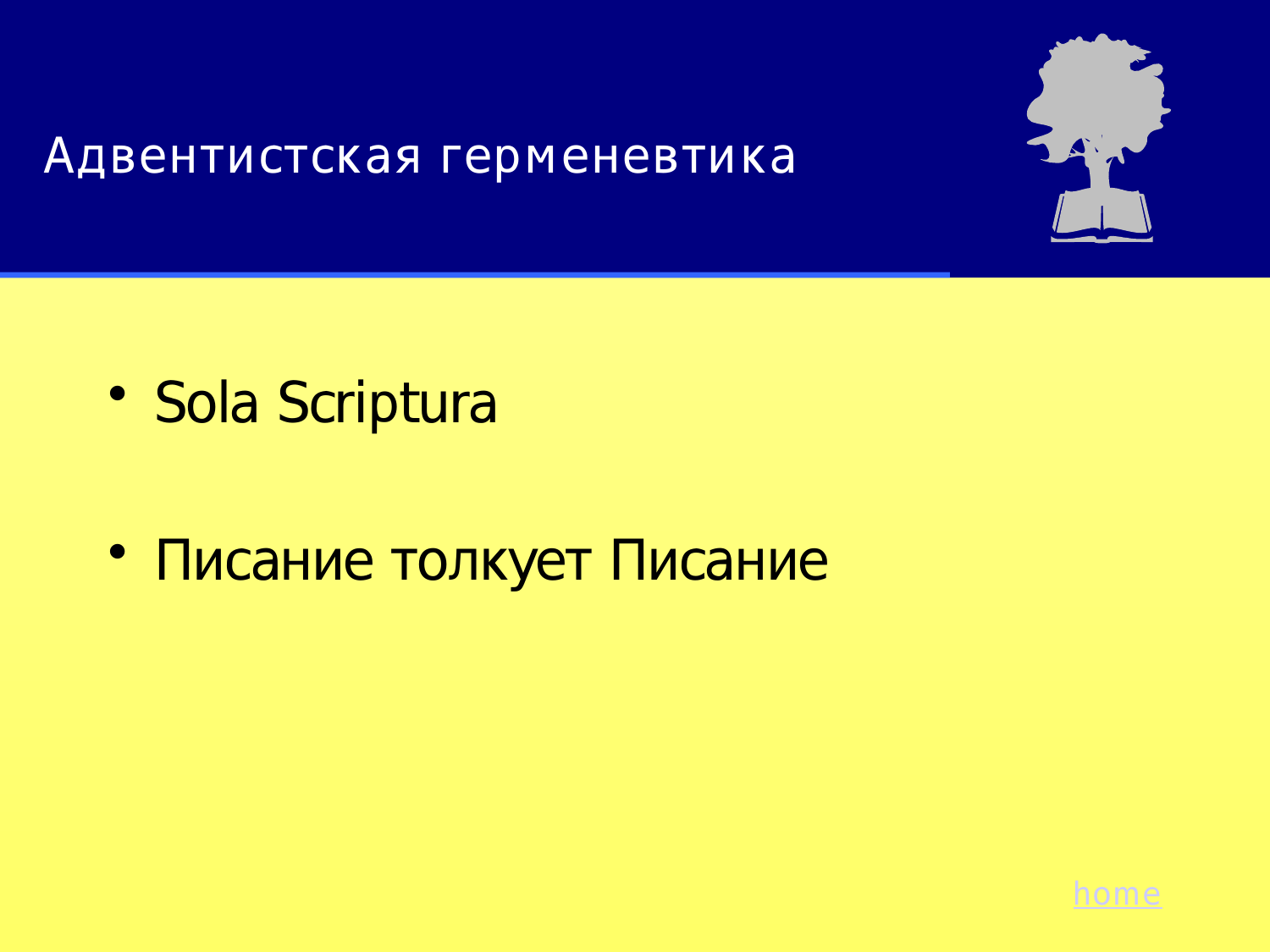

# Адвентистская герменевтика
Sola Scriptura

Писание толкует Писание